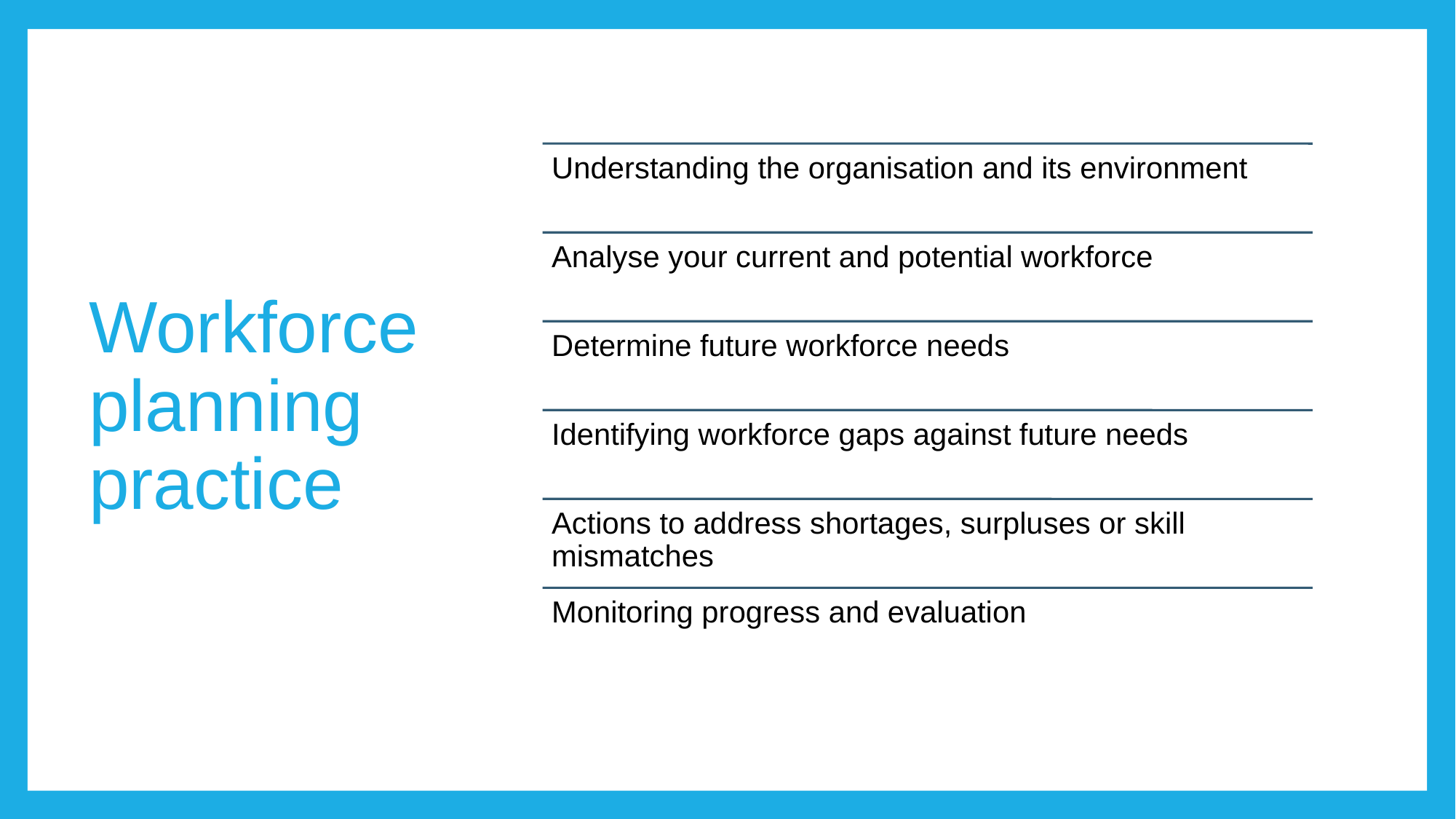

# Workforce planning practice
Understanding the organisation and its environment
Analyse your current and potential workforce
Determine future workforce needs
Identifying workforce gaps against future needs
Actions to address shortages, surpluses or skill mismatches
Monitoring progress and evaluation